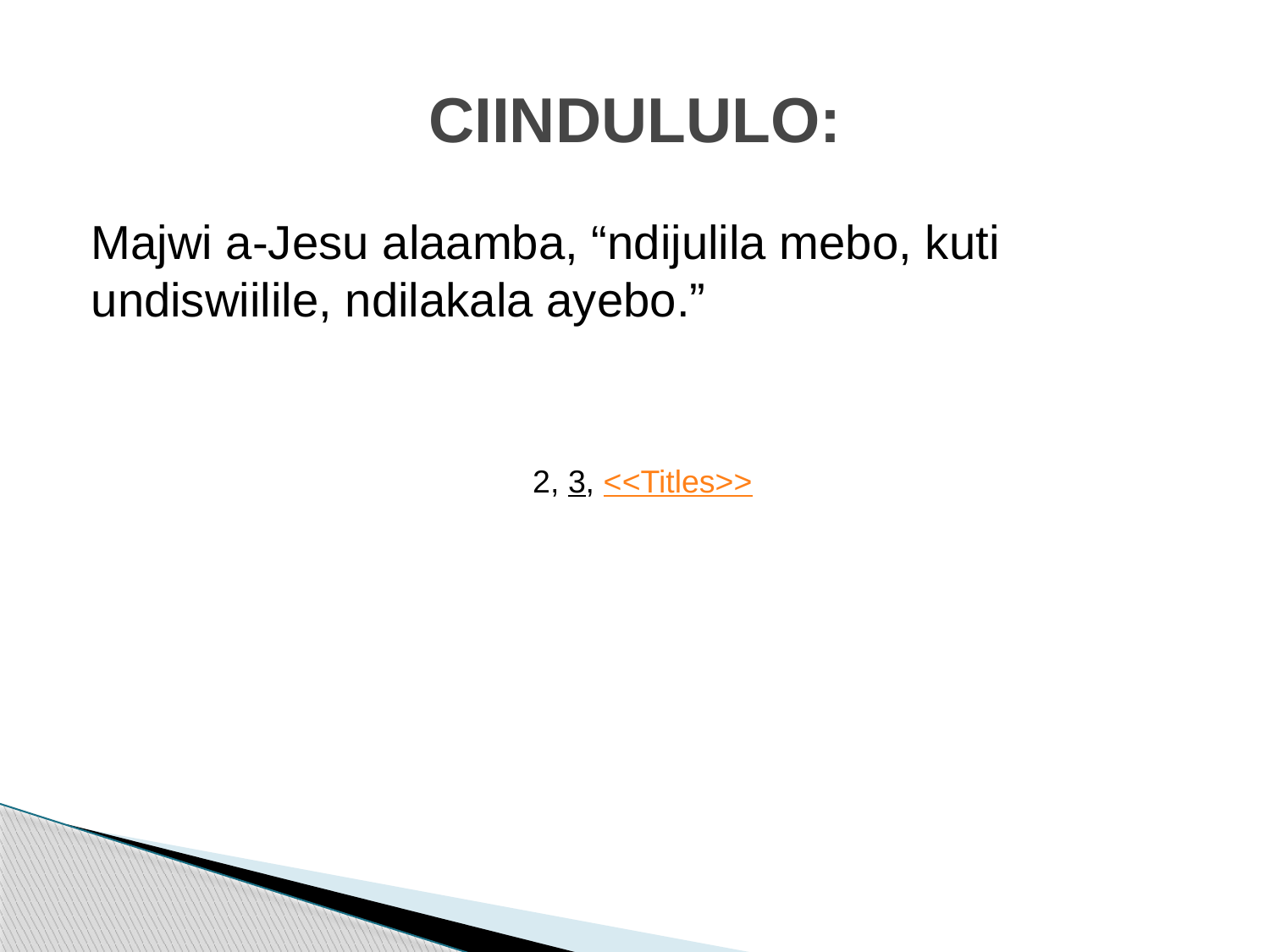

# CIINDULULO:
Majwi a-Jesu alaamba, “ndijulila mebo, kuti undiswiilile, ndilakala ayebo.”

2, 3, <<Titles>>